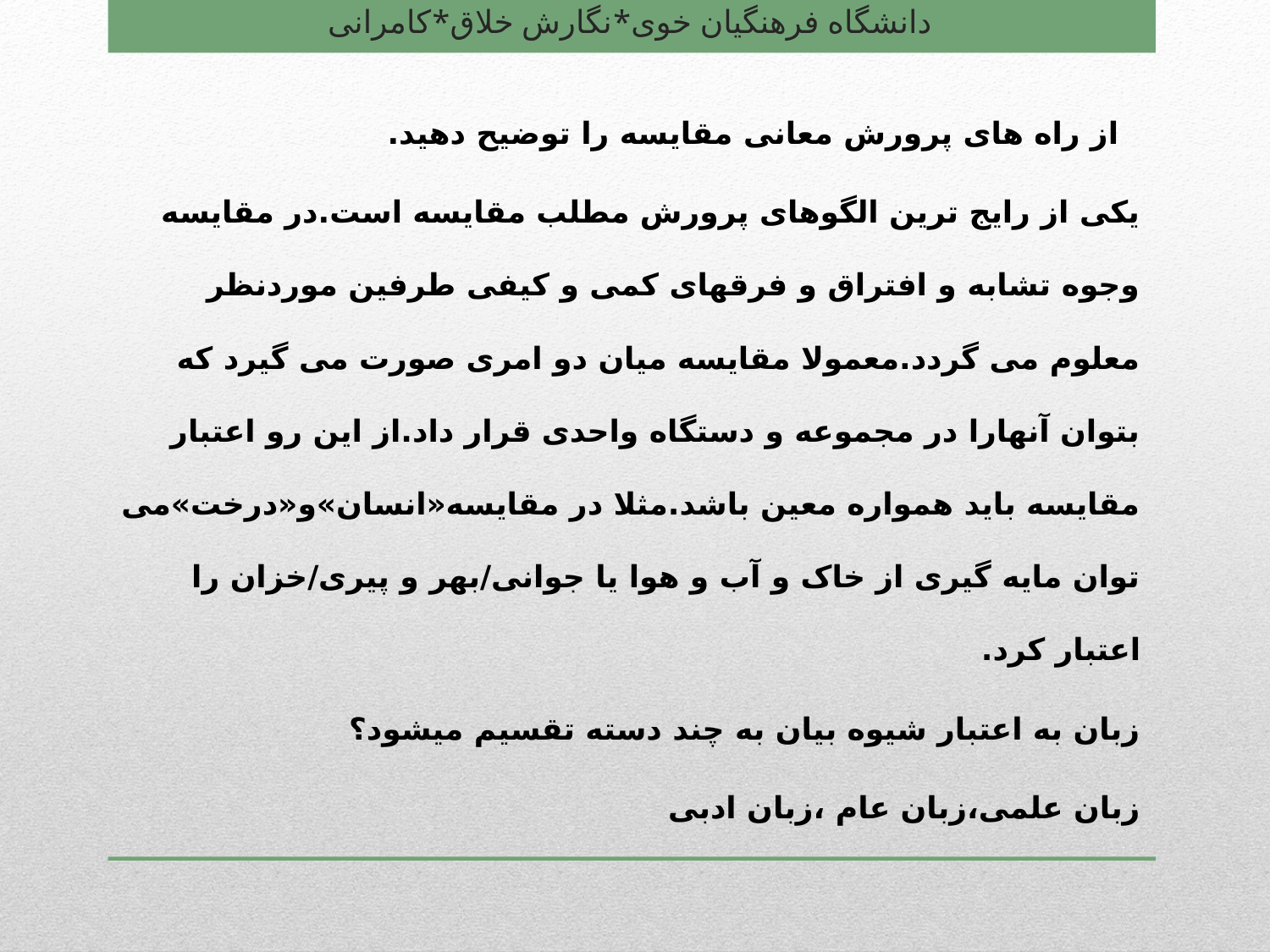

# دانشگاه فرهنگیان خوی*نگارش خلاق*کامرانی
  از راه های پرورش معانی مقایسه را توضیح دهید.
یکی از رایج ترین الگوهای پرورش مطلب مقایسه است.در مقایسه وجوه تشابه و افتراق و فرقهای کمی و کیفی طرفین موردنظر معلوم می گردد.معمولا مقایسه میان دو امری صورت می گیرد که بتوان آنهارا در مجموعه و دستگاه واحدی قرار داد.از این رو اعتبار مقایسه باید همواره معین باشد.مثلا در مقایسه«انسان»و«درخت»می توان مایه گیری از خاک و آب و هوا یا جوانی/بهر و پیری/خزان را اعتبار کرد.
زبان به اعتبار شیوه بیان به چند دسته تقسیم میشود؟
زبان علمی،زبان عام ،زبان ادبی